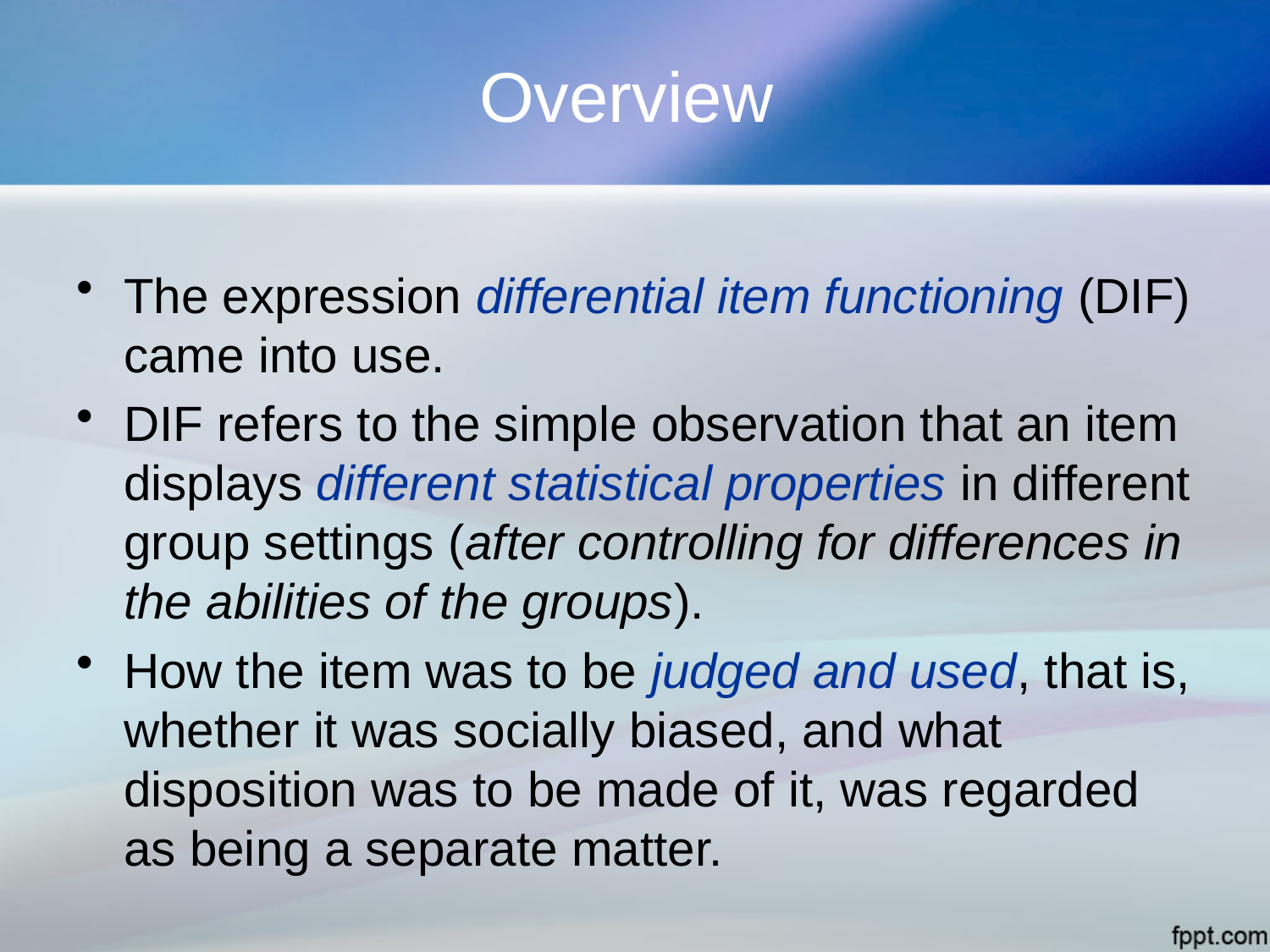

# Overview
The expression differential item functioning (DIF) came into use.
DIF refers to the simple observation that an item displays different statistical properties in different group settings (after controlling for differences in the abilities of the groups).
How the item was to be judged and used, that is, whether it was socially biased, and what disposition was to be made of it, was regarded as being a separate matter.